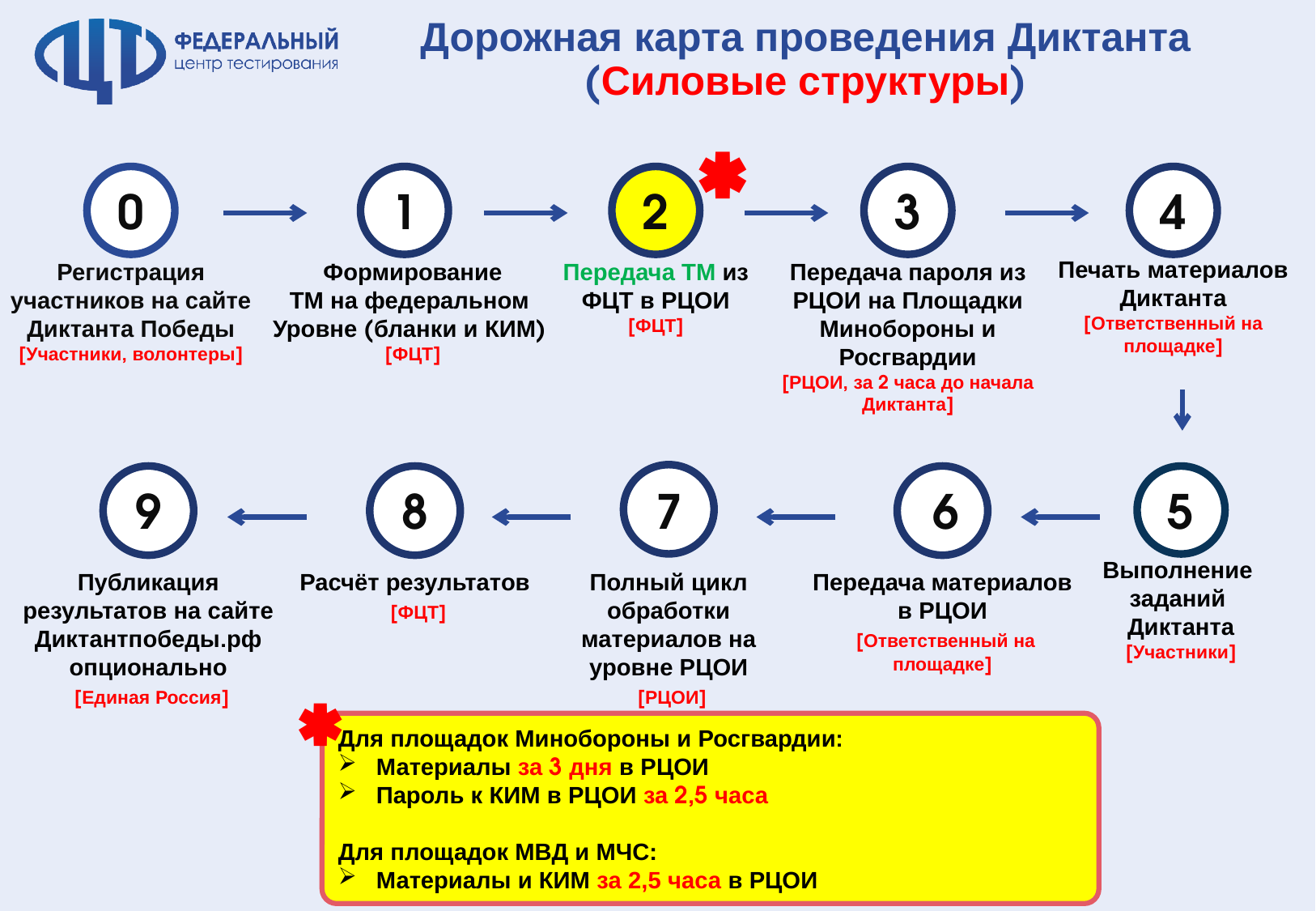

Дорожная карта проведения Диктанта (Силовые структуры)
*
0
Регистрация участников на сайте Диктанта Победы
[Участники, волонтеры]
1
2
Передача ТМ из ФЦТ в РЦОИ
[ФЦТ]
3
Передача пароля из РЦОИ на Площадки Минобороны и Росгвардии
[РЦОИ, за 2 часа до начала Диктанта]
4
Печать материалов Диктанта
[Ответственный на площадке]
Формирование
ТМ на федеральном
Уровне (бланки и КИМ)
[ФЦТ]

9
Публикация результатов на сайте Диктантпобеды.рф опционально
 [Единая Россия]

8
Расчёт результатов
 [ФЦТ]

Передача материалов в РЦОИ
 [Ответственный на площадке]
6
5
Выполнение
заданий
Диктанта
[Участники]
7
Полный цикл обработки материалов на уровне РЦОИ
 [РЦОИ]
*
Для площадок Минобороны и Росгвардии:
Материалы за 3 дня в РЦОИ
Пароль к КИМ в РЦОИ за 2,5 часа

Для площадок МВД и МЧС:
Материалы и КИМ за 2,5 часа в РЦОИ